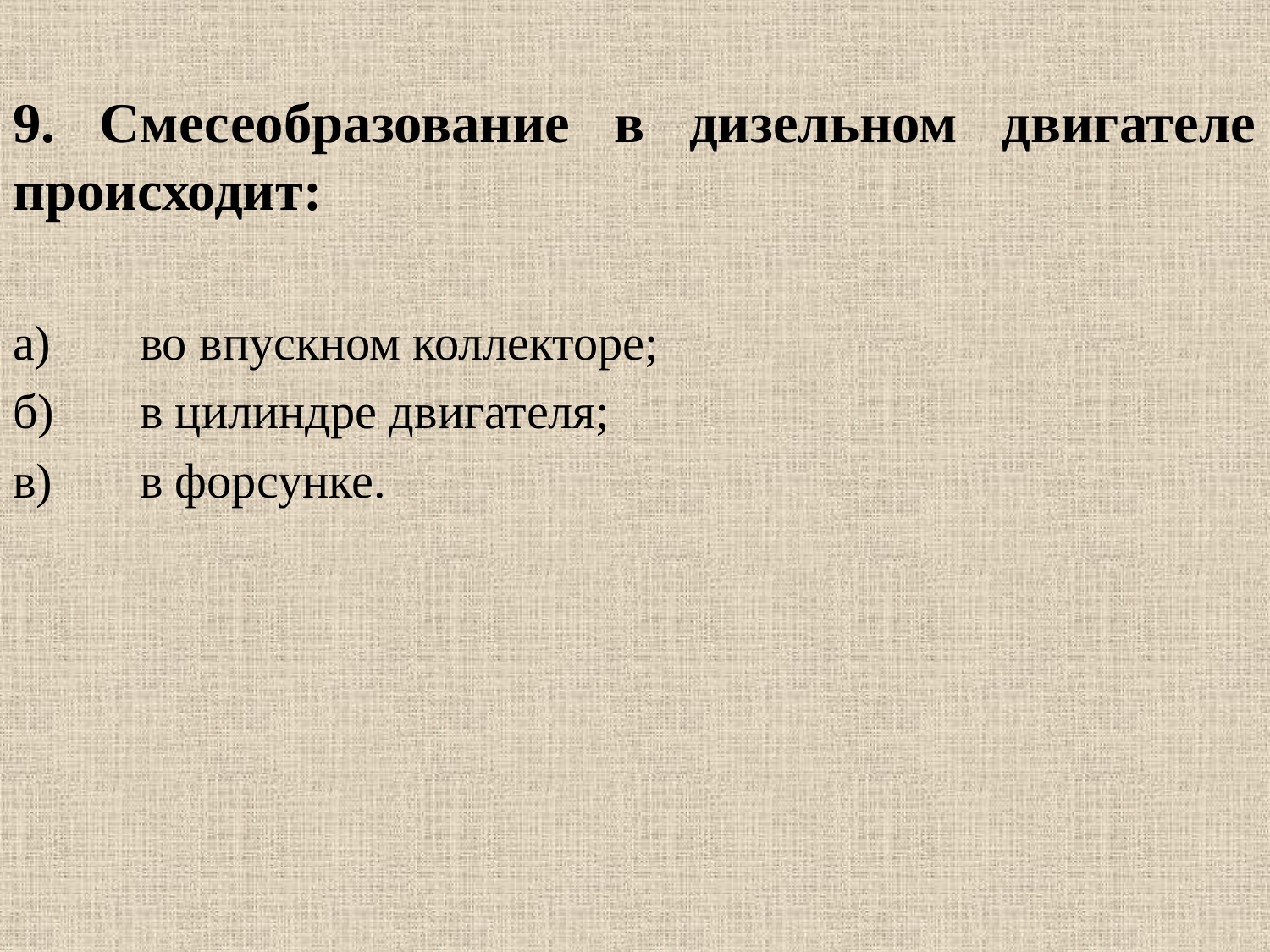

9. Смесеобразование в дизельном двигателе происходит:

а)	во впускном коллекторе;
б)	в цилиндре двигателя;
в)	в форсунке.